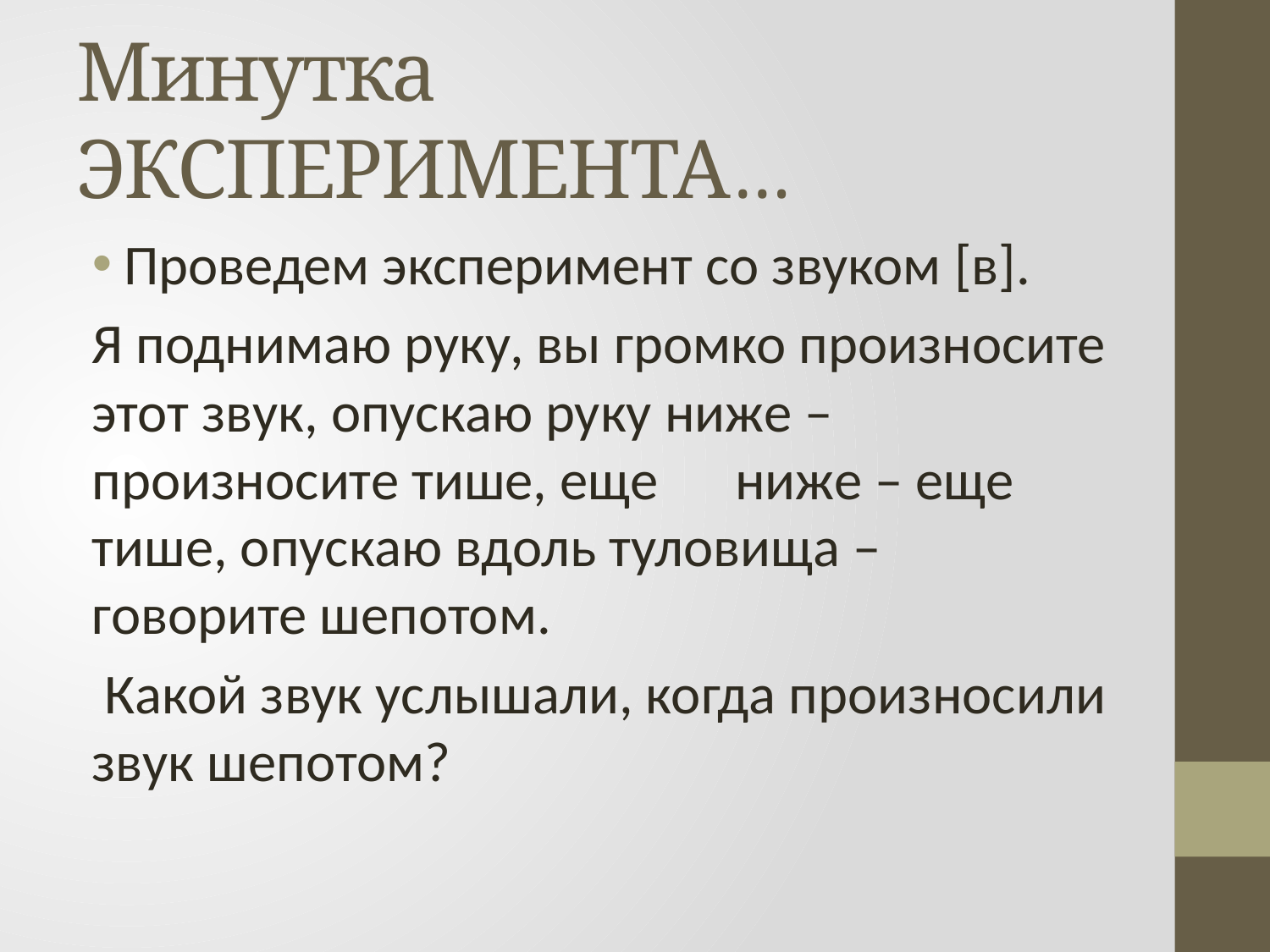

# Минутка ЭКСПЕРИМЕНТА…
Проведем эксперимент со звуком [в].
Я поднимаю руку, вы громко произносите этот звук, опускаю руку ниже – произносите тише, еще      ниже – еще тише, опускаю вдоль туловища – говорите шепотом.
 Какой звук услышали, когда произносили звук шепотом?